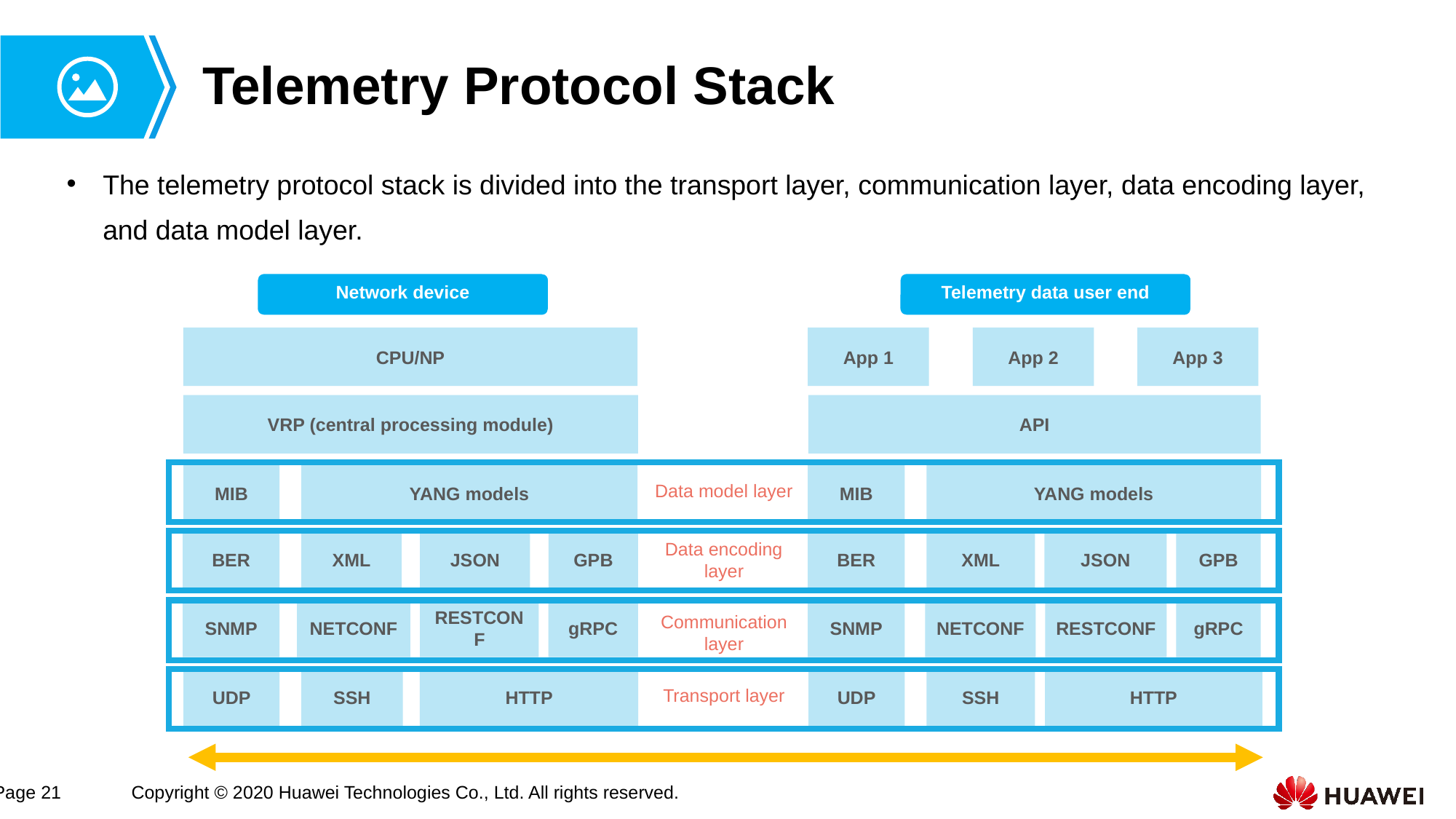

# Telemetry Protocol Stack
The telemetry protocol stack is divided into the transport layer, communication layer, data encoding layer, and data model layer.
Network device
Telemetry data user end
CPU/NP
App 1
App 2
App 3
VRP (central processing module)
API

MIB
YANG models
MIB
YANG models
Data model layer
BER
XML
JSON
GPB
BER
XML
JSON
GPB

Data encoding layer
SNMP
NETCONF
RESTCONF
gRPC
SNMP
NETCONF
RESTCONF
gRPC

Communication layer
UDP
SSH
HTTP
UDP
SSH
HTTP

Transport layer